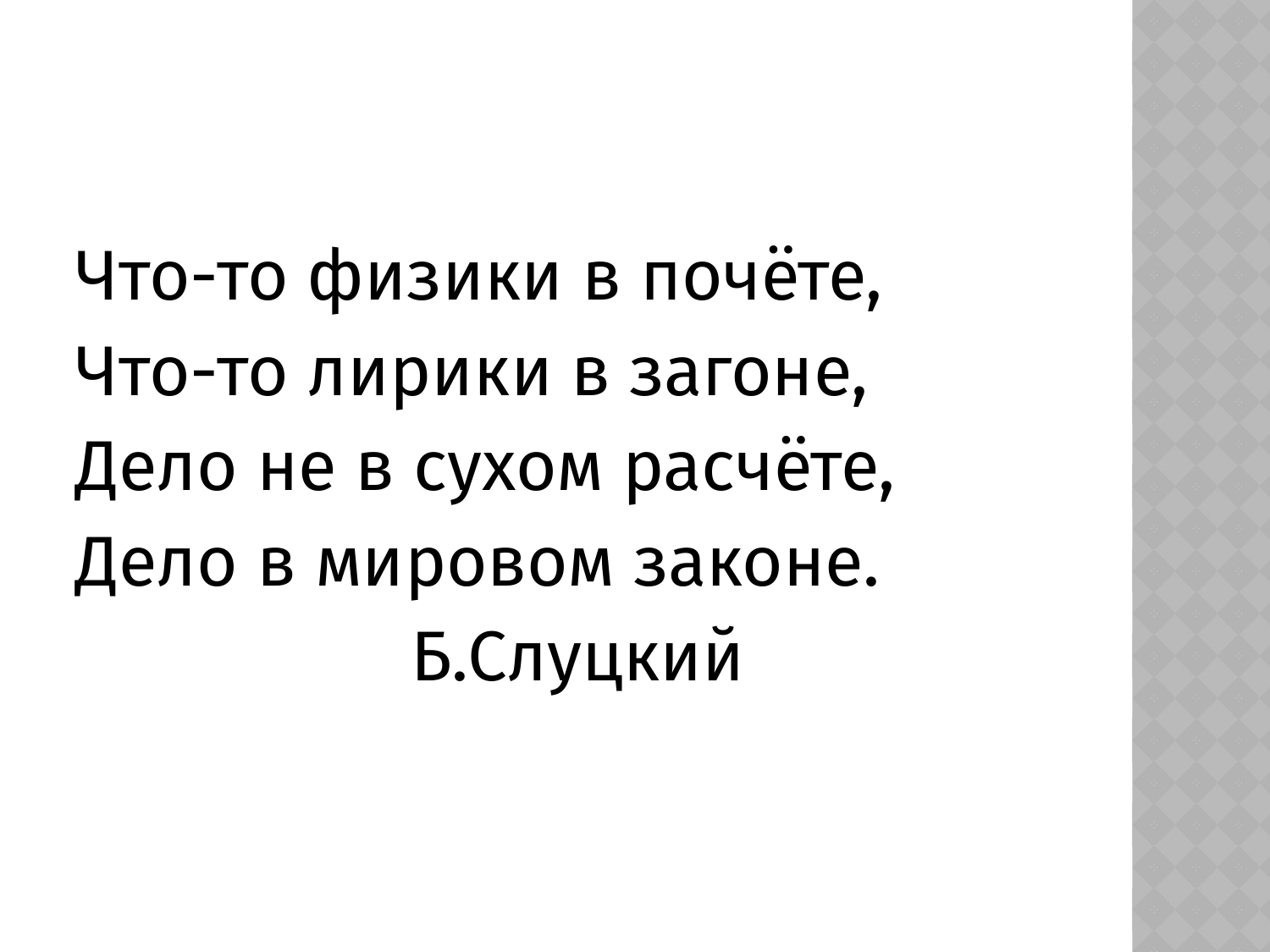

#
Что-то физики в почёте,
Что-то лирики в загоне,
Дело не в сухом расчёте,
Дело в мировом законе.
                  Б.Слуцкий